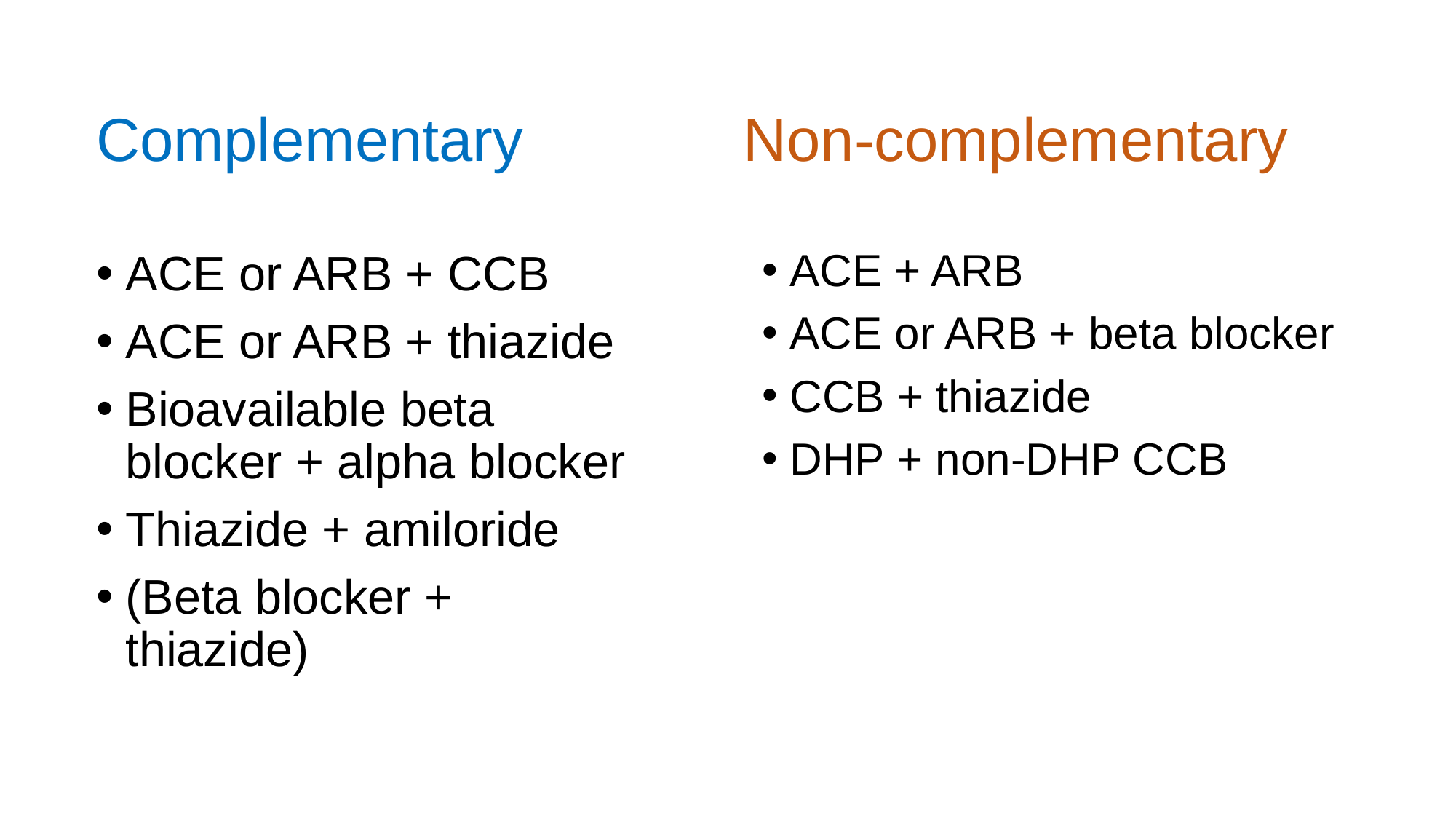

# Complementary             Non-complementary
ACE + ARB
ACE or ARB + beta blocker
CCB + thiazide
DHP + non-DHP CCB

ACE or ARB + CCB
ACE or ARB + thiazide
Bioavailable beta blocker + alpha blocker
Thiazide + amiloride
(Beta blocker + thiazide)